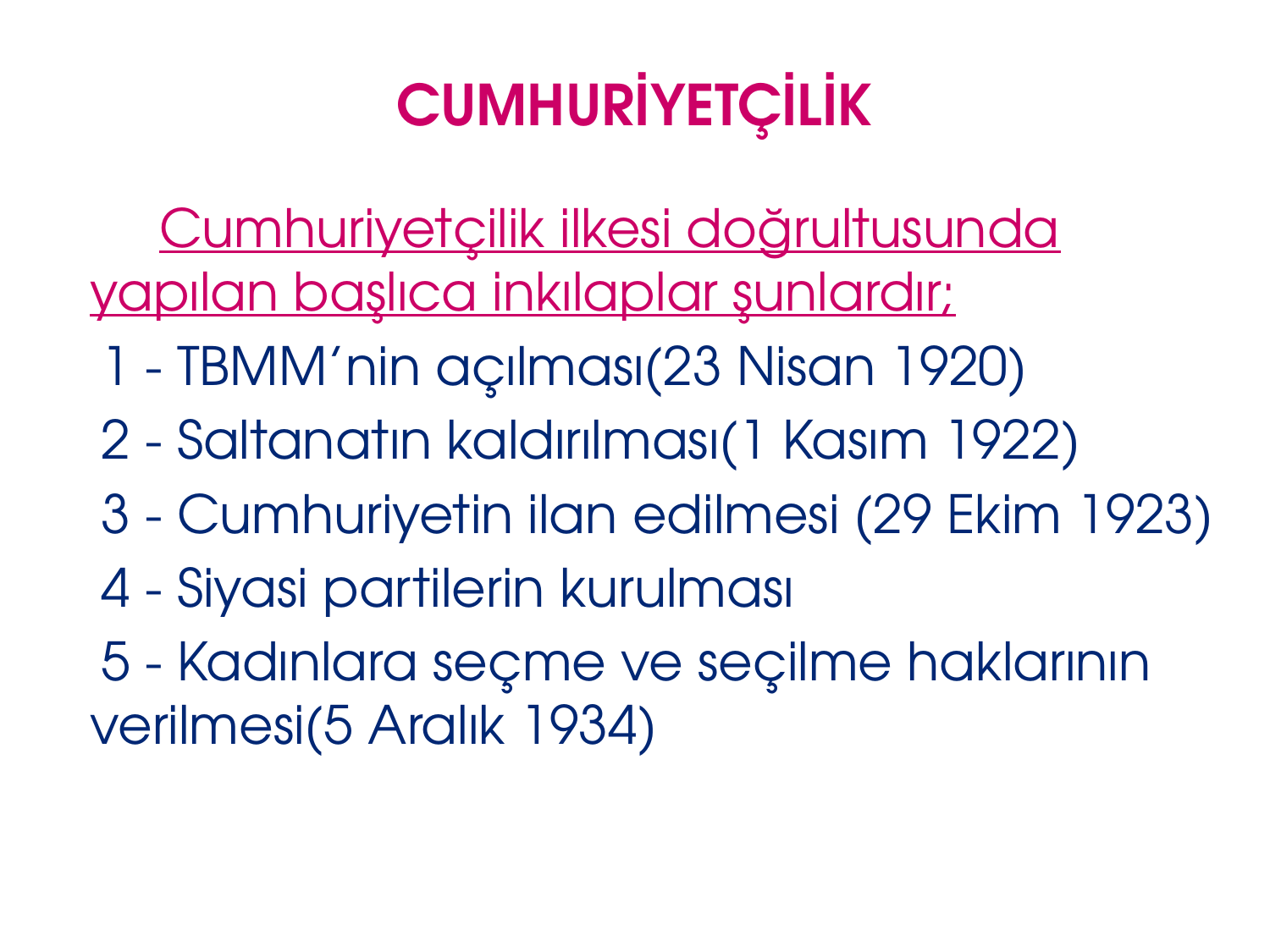

# CUMHURİYETÇİLİK
        Cumhuriyetçilik ilkesi doğrultusunda yapılan başlıca inkılaplar şunlardır;
    1 - TBMM’nin açılması(23 Nisan 1920)
    2 - Saltanatın kaldırılması(1 Kasım 1922)
    3 - Cumhuriyetin ilan edilmesi (29 Ekim 1923)
    4 - Siyasi partilerin kurulması
    5 - Kadınlara seçme ve seçilme haklarının verilmesi(5 Aralık 1934)